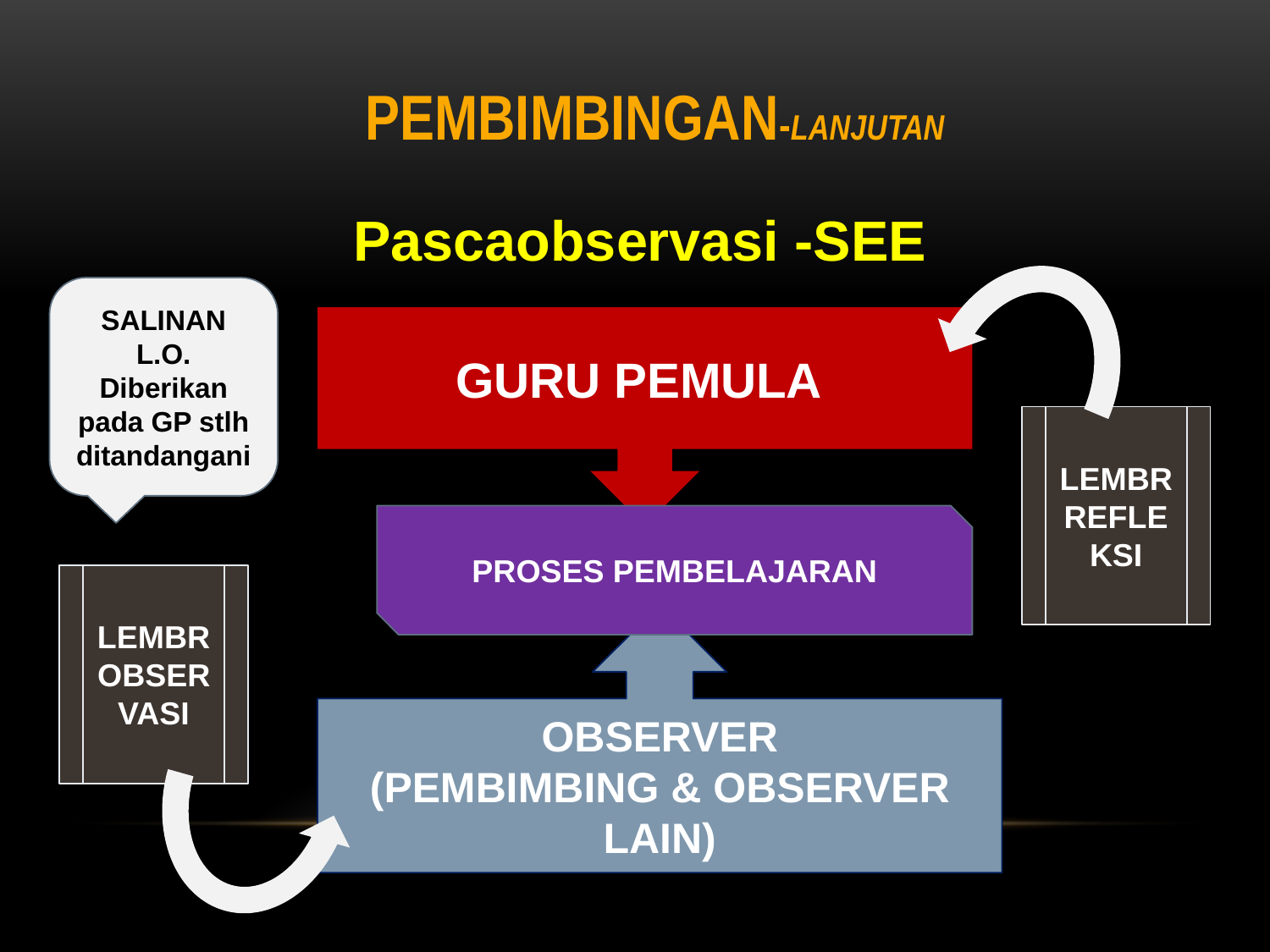

#
Pembimbingan-LANJUTAN
Pascaobservasi -SEE

SALINAN L.O. Diberikan pada GP stlh ditandangani
GURU PEMULA
LEMBR
REFLEKSI
PROSES PEMBELAJARAN
LEMBR
OBSERVASI
OBSERVER
(PEMBIMBING & OBSERVER LAIN)